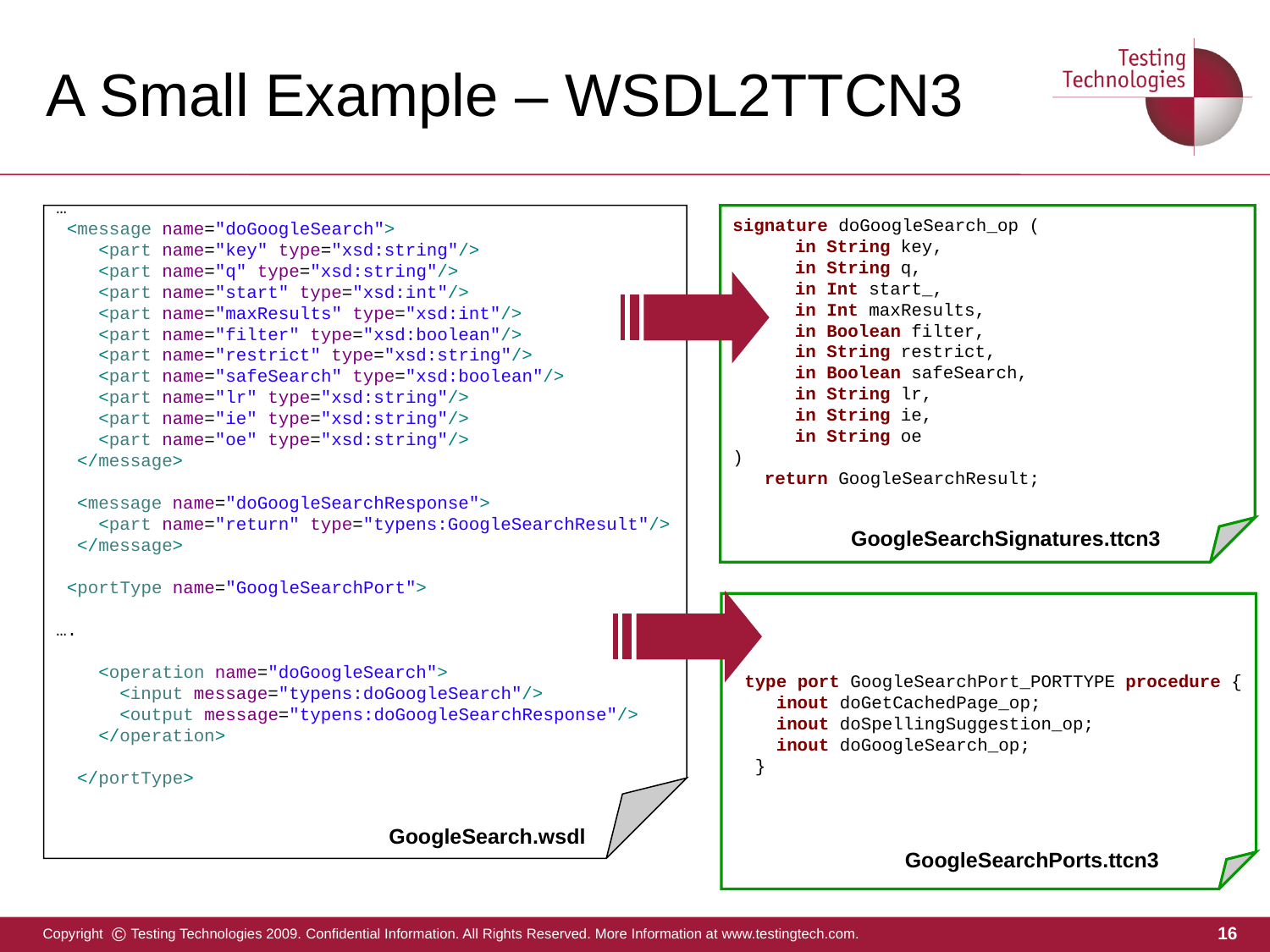

# A Small Example – WSDL2TTCN3
…
 <message name="doGoogleSearch">
    <part name="key" type="xsd:string"/>
    <part name="q" type="xsd:string"/>
    <part name="start" type="xsd:int"/>
    <part name="maxResults" type="xsd:int"/>
    <part name="filter" type="xsd:boolean"/>
    <part name="restrict" type="xsd:string"/>
    <part name="safeSearch" type="xsd:boolean"/>
    <part name="lr" type="xsd:string"/>
    <part name="ie" type="xsd:string"/>
    <part name="oe" type="xsd:string"/>
  </message>

  <message name="doGoogleSearchResponse">
    <part name="return" type="typens:GoogleSearchResult"/>
  </message>

 <portType name="GoogleSearchPort">

….

    <operation name="doGoogleSearch">
      <input message="typens:doGoogleSearch"/>
      <output message="typens:doGoogleSearchResponse"/>
    </operation>

  </portType>
signature doGoogleSearch_op (
	in String key,
	in String q,
	in Int start_,
	in Int maxResults,
	in Boolean filter,
	in String restrict,
	in Boolean safeSearch,
	in String lr,
	in String ie,
	in String oe
)
   return GoogleSearchResult;

GoogleSearchSignatures.ttcn3

 type port GoogleSearchPort_PORTTYPE procedure {
    inout doGetCachedPage_op;
    inout doSpellingSuggestion_op;
    inout doGoogleSearch_op;
  }
GoogleSearch.wsdl
GoogleSearchPorts.ttcn3
16